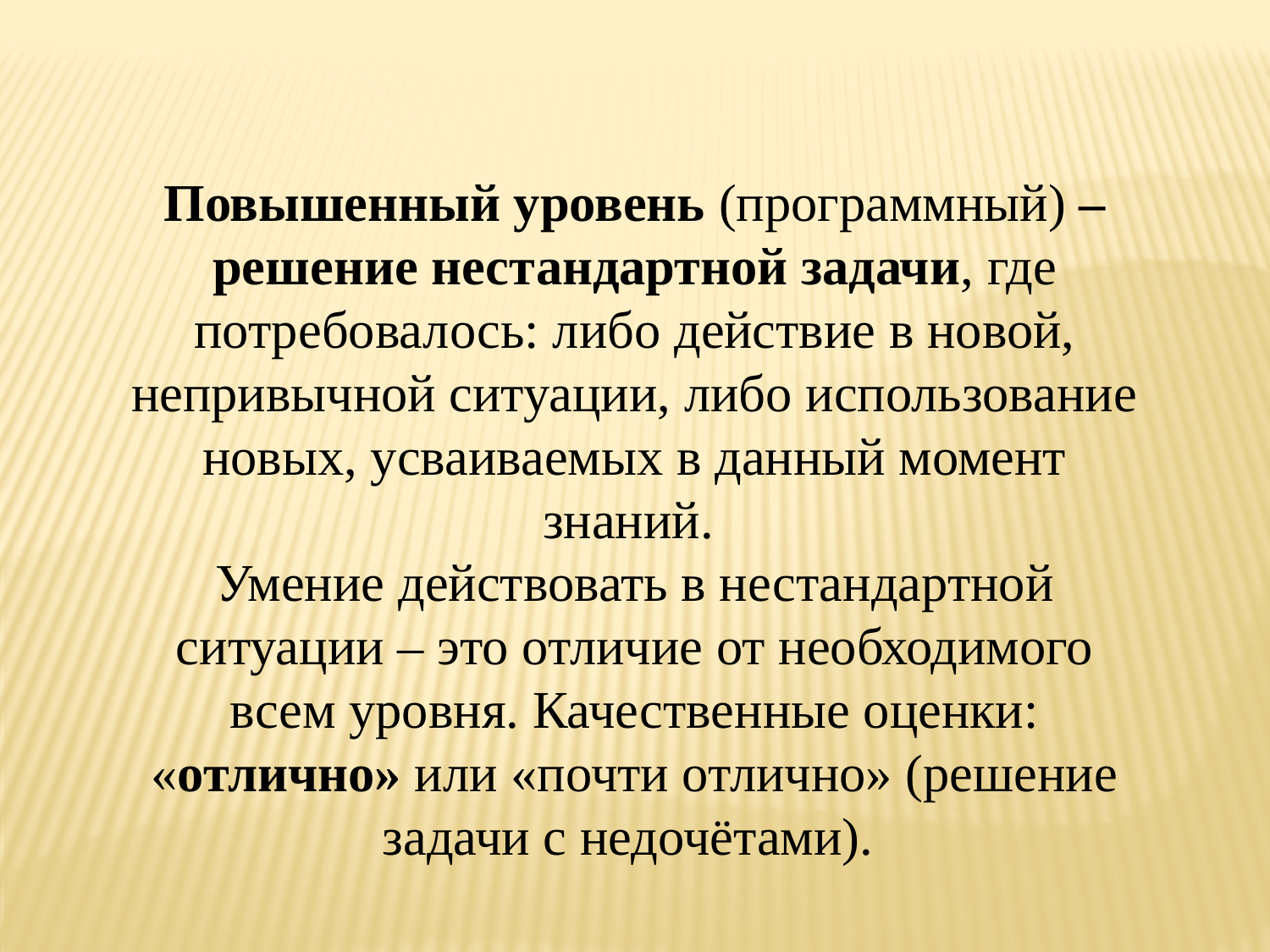

Повышенный уровень (программный) – решение нестандартной задачи, где потребовалось: либо действие в новой, непривычной ситуации, либо использование новых, усваиваемых в данный момент знаний.
Умение действовать в нестандартной ситуации – это отличие от необходимого всем уровня. Качественные оценки: «отлично» или «почти отлично» (решение задачи с недочётами).